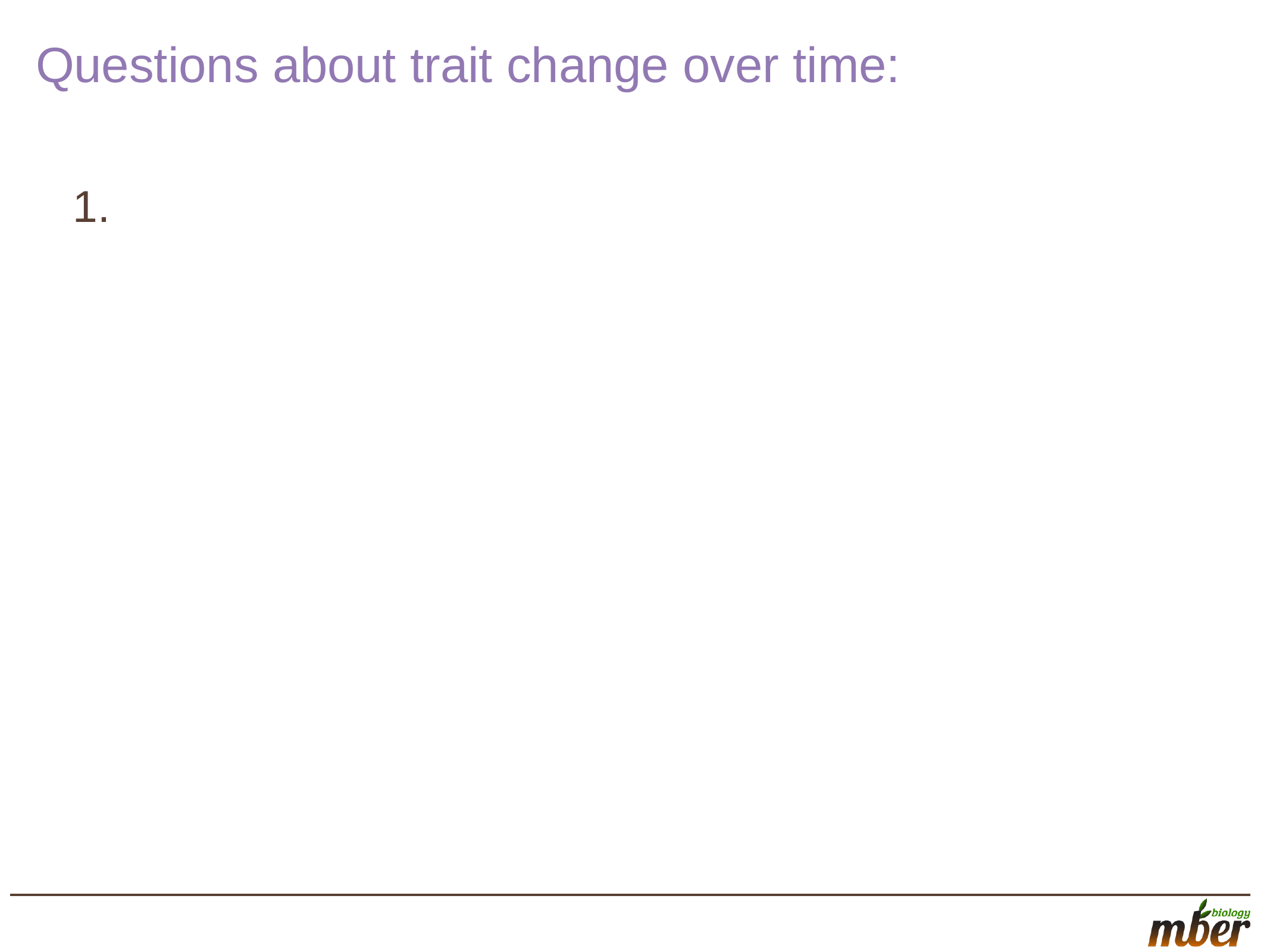

Questions about trait change over time:
1.